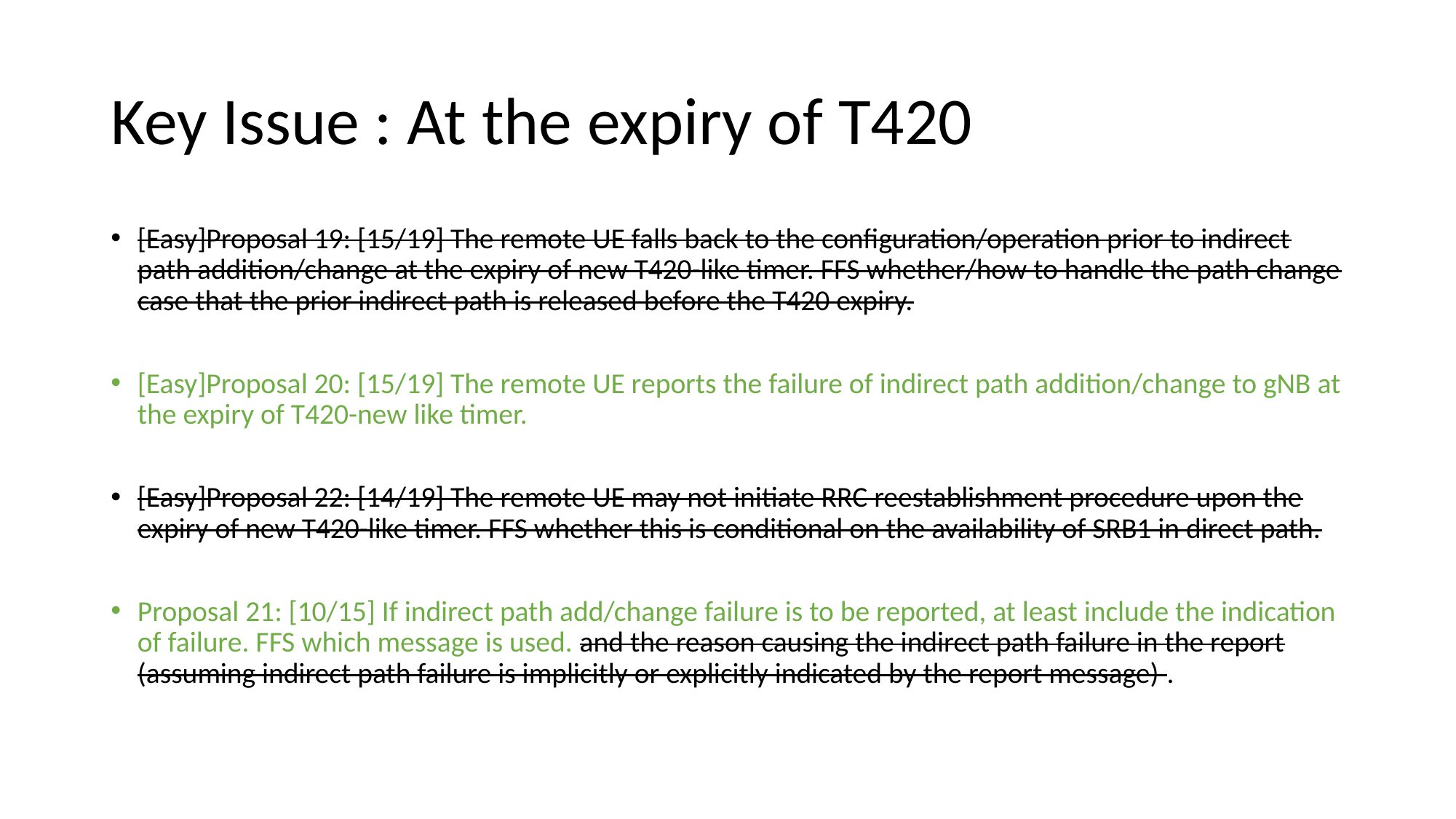

# Key Issue : At the expiry of T420
[Easy]Proposal 19: [15/19] The remote UE falls back to the configuration/operation prior to indirect path addition/change at the expiry of new T420-like timer. FFS whether/how to handle the path change case that the prior indirect path is released before the T420 expiry.

[Easy]Proposal 20: [15/19] The remote UE reports the failure of indirect path addition/change to gNB at the expiry of T420-new like timer.

[Easy]Proposal 22: [14/19] The remote UE may not initiate RRC reestablishment procedure upon the expiry of new T420-like timer. FFS whether this is conditional on the availability of SRB1 in direct path.

Proposal 21: [10/15] If indirect path add/change failure is to be reported, at least include the indication of failure. FFS which message is used. and the reason causing the indirect path failure in the report (assuming indirect path failure is implicitly or explicitly indicated by the report message) .